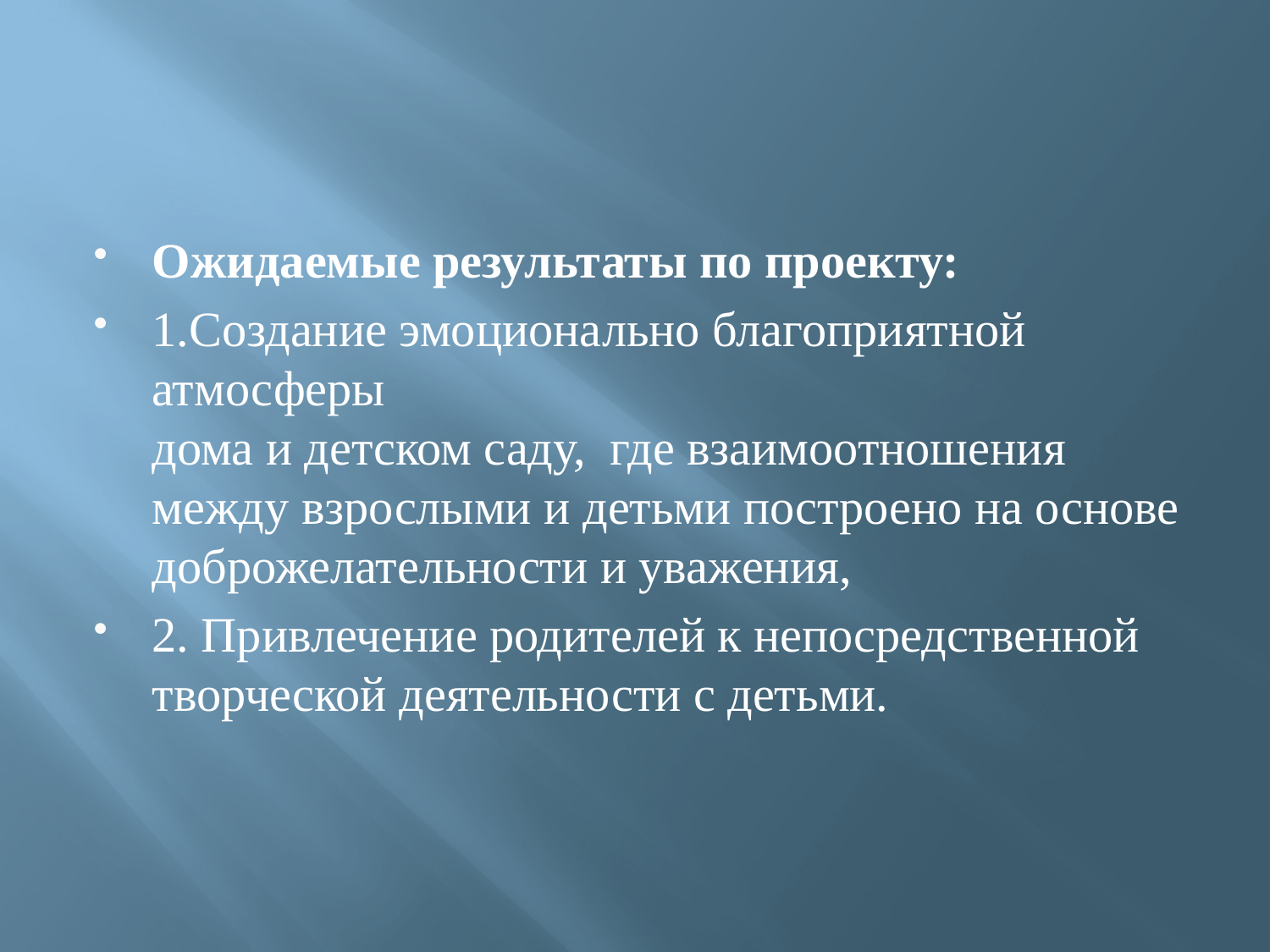

#
Ожидаемые результаты по проекту:
1.Создание эмоционально благоприятной атмосферы
дома и детском саду,  где взаимоотношения между взрослыми и детьми построено на основе доброжелательности и уважения,
2. Привлечение родителей к непосредственной
творческой деятельности с детьми.